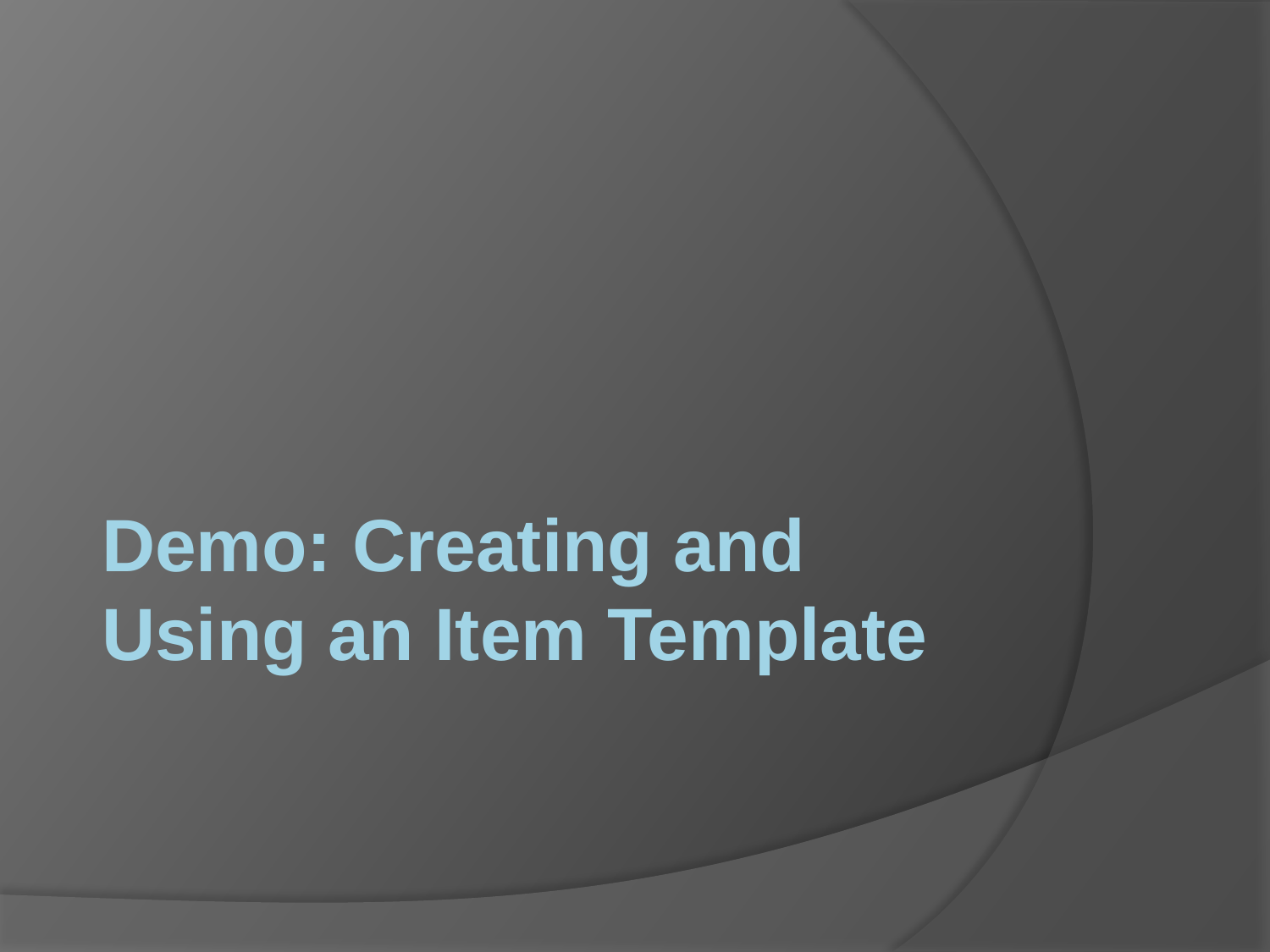

# Demo: Creating and Using an Item Template